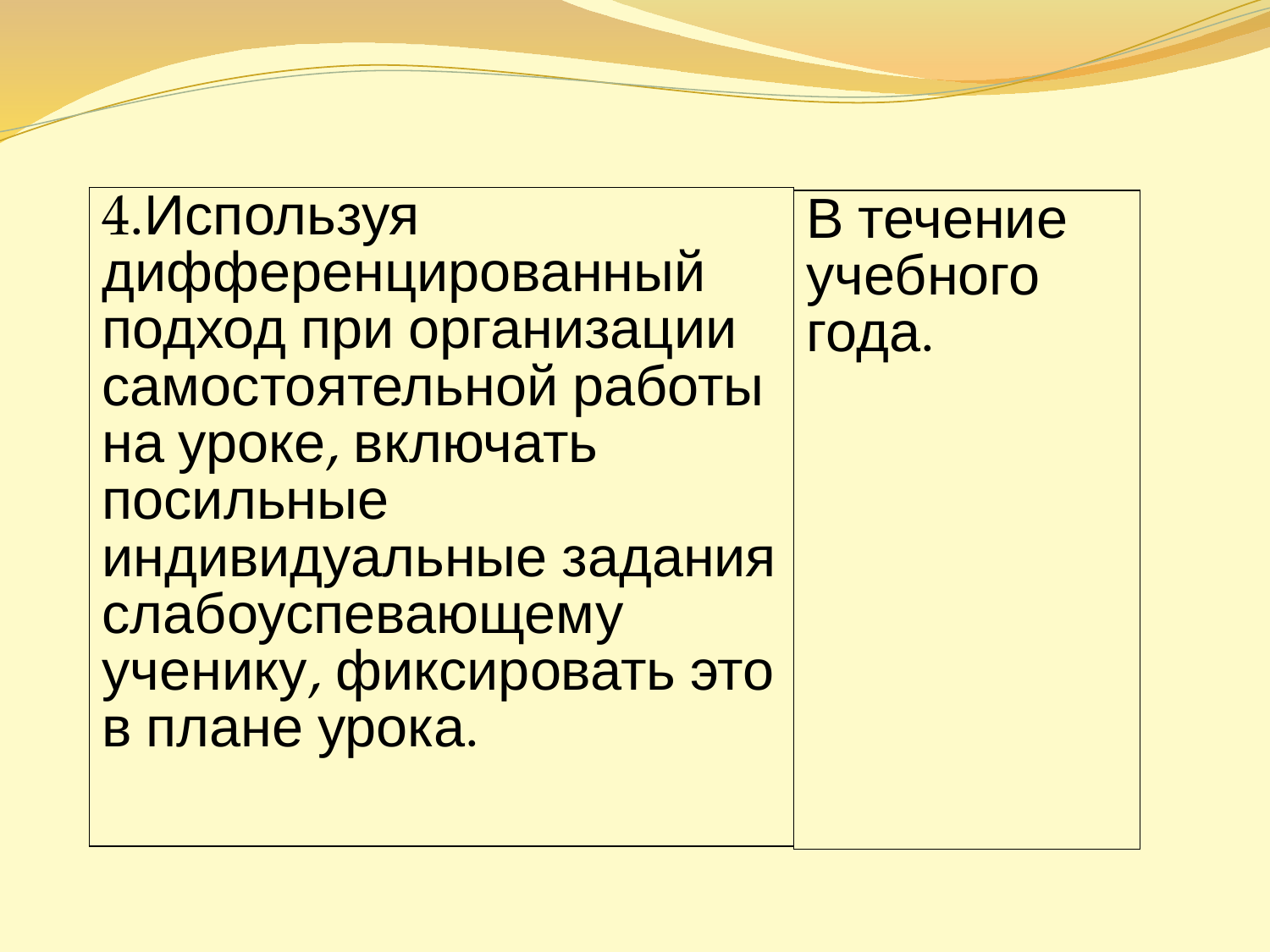

| 4.Используя дифференцированный подход при организации самостоятельной работы на уроке, включать посильные индивидуальные задания слабоуспевающему ученику, фиксировать это в плане урока. |
| --- |
| В течение учебного года. |
| --- |